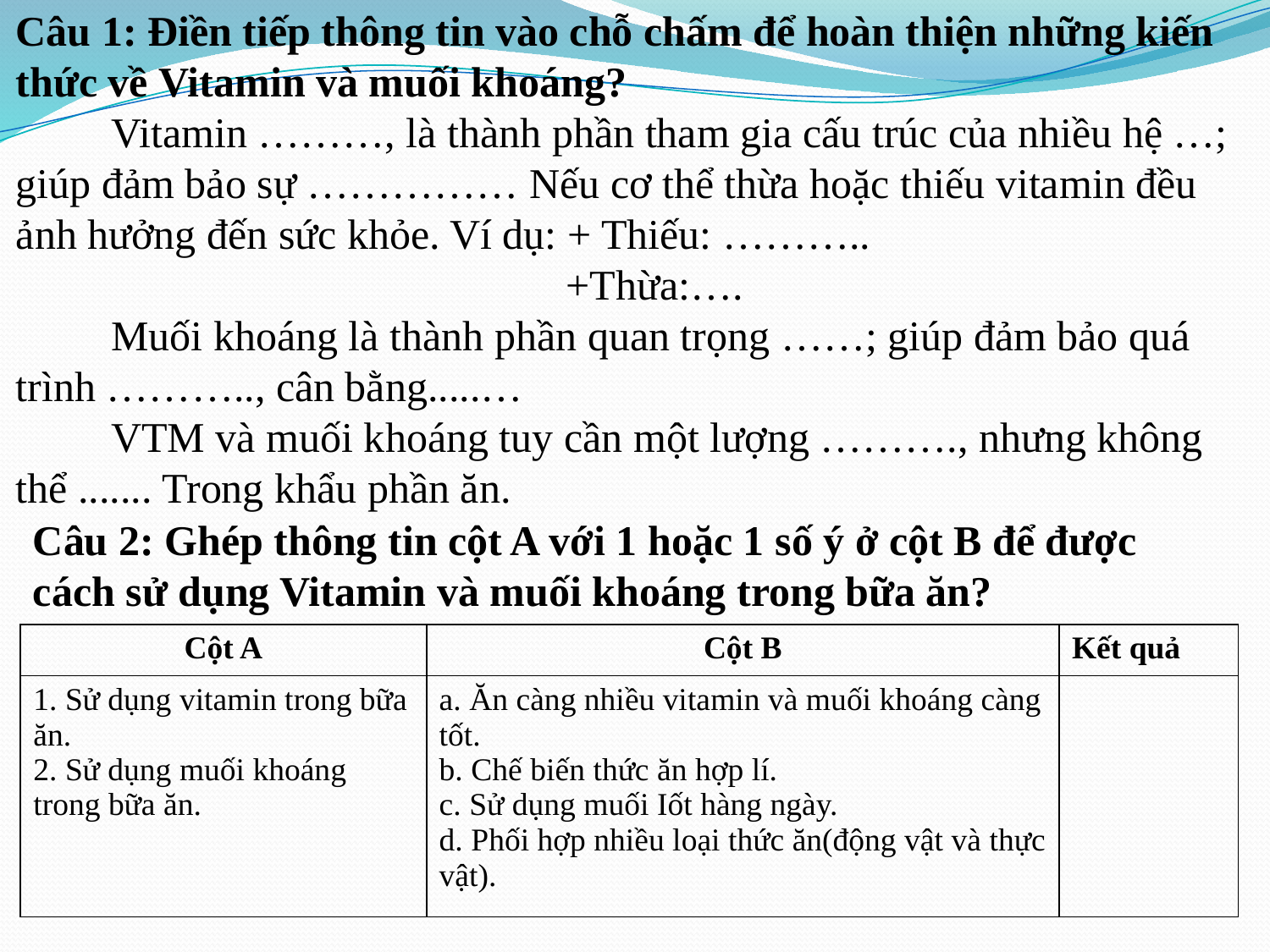

Câu 1: Điền tiếp thông tin vào chỗ chấm để hoàn thiện những kiến thức về Vitamin và muối khoáng?
         Vitamin ………, là thành phần tham gia cấu trúc của nhiều hệ …; giúp đảm bảo sự …………… Nếu cơ thể thừa hoặc thiếu vitamin đều ảnh hưởng đến sức khỏe. Ví dụ: + Thiếu: ………..
                                                    +Thừa:….
         Muối khoáng là thành phần quan trọng ……; giúp đảm bảo quá trình ……….., cân bằng.....…
         VTM và muối khoáng tuy cần một lượng ………., nhưng không thể ....... Trong khẩu phần ăn.

Câu 2: Ghép thông tin cột A với 1 hoặc 1 số ý ở cột B để được cách sử dụng Vitamin và muối khoáng trong bữa ăn?
| Cột A | Cột B | Kết quả |
| --- | --- | --- |
| 1. Sử dụng vitamin trong bữa ăn. 2. Sử dụng muối khoáng trong bữa ăn. | a. Ăn càng nhiều vitamin và muối khoáng càng tốt. b. Chế biến thức ăn hợp lí. c. Sử dụng muối Iốt hàng ngày. d. Phối hợp nhiều loại thức ăn(động vật và thực vật). |  |